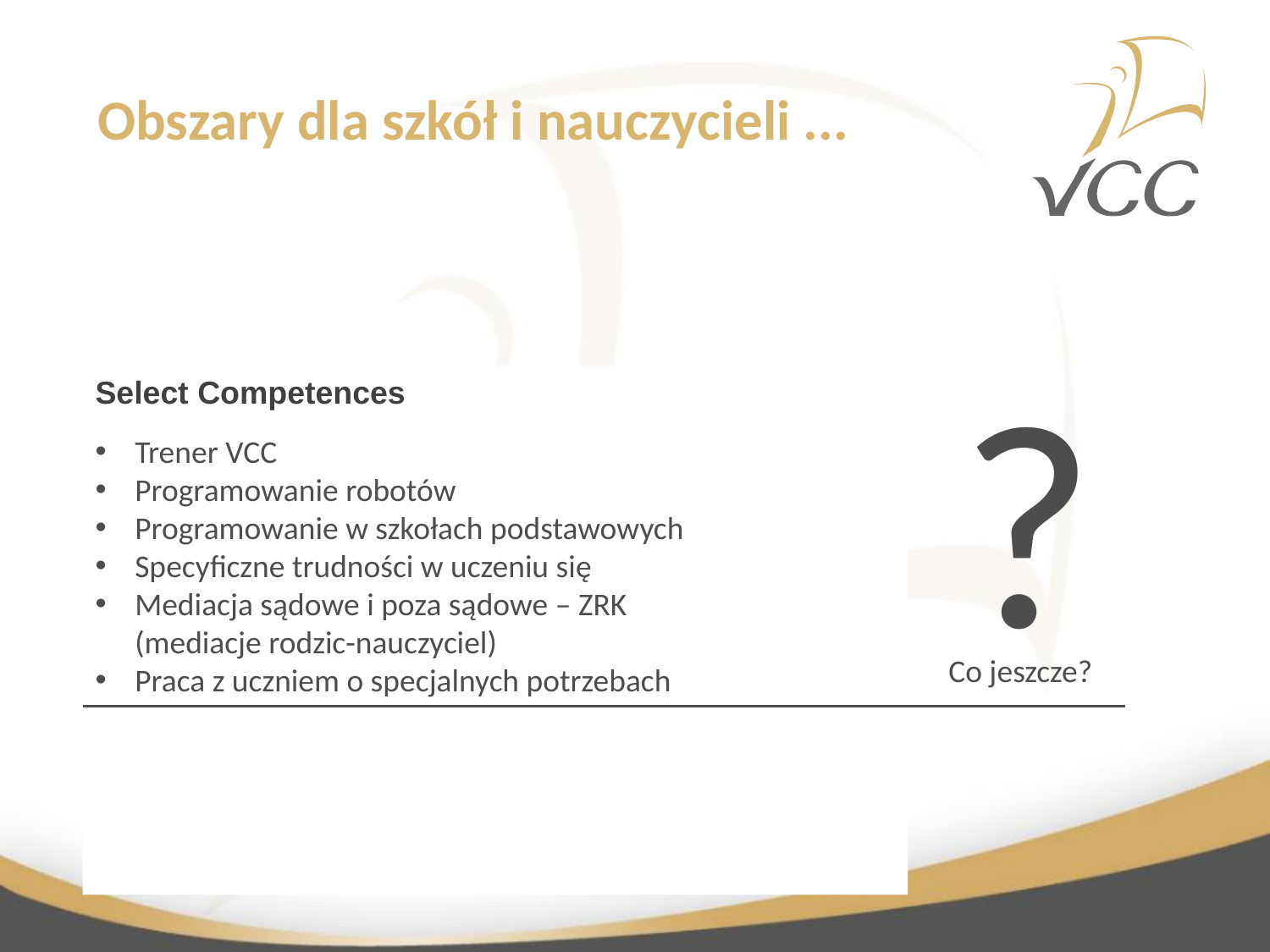

# Obszary dla szkół i nauczycieli ...
?
Co jeszcze?
Select Competences
Trener VCC
Programowanie robotów
Programowanie w szkołach podstawowych
Specyficzne trudności w uczeniu się
Mediacja sądowe i poza sądowe – ZRK
(mediacje rodzic-nauczyciel)
Praca z uczniem o specjalnych potrzebach